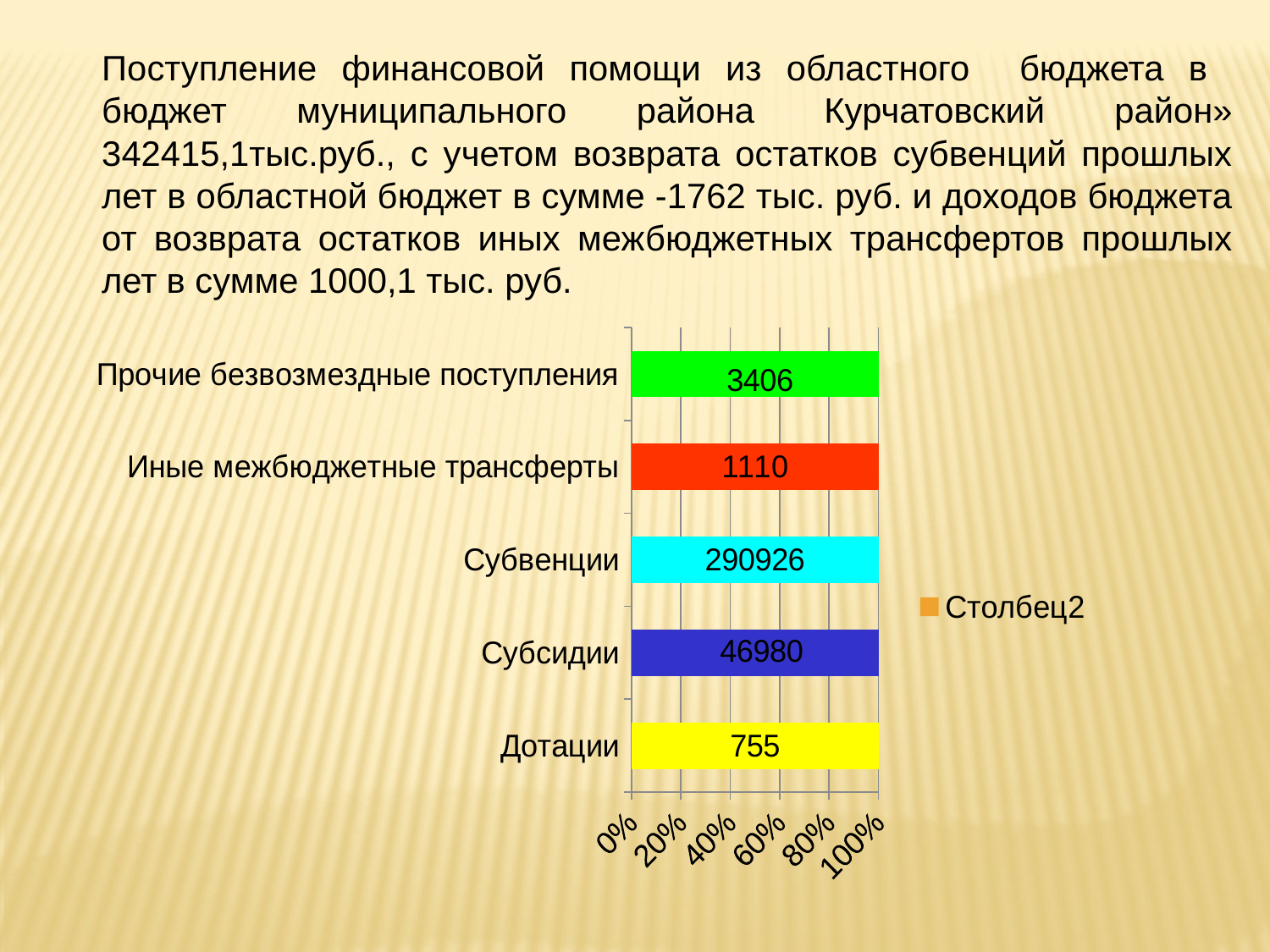

Поступление финансовой помощи из областного  бюджета в  бюджет муниципального района Курчатовский район» 342415,1тыс.руб., с учетом возврата остатков субвенций прошлых лет в областной бюджет в сумме -1762 тыс. руб. и доходов бюджета от возврата остатков иных межбюджетных трансфертов прошлых лет в сумме 1000,1 тыс. руб.

### Chart

| Category | Столбец2 |
|---|---|
| Дотации | 1915.5 |
| Субсидии | 4473.6 |
| Субвенции | 195051.0 |
| Иные межбюджетные трансферты | 100.5 |
| Прочие безвозмездные поступления | 1483.4 |